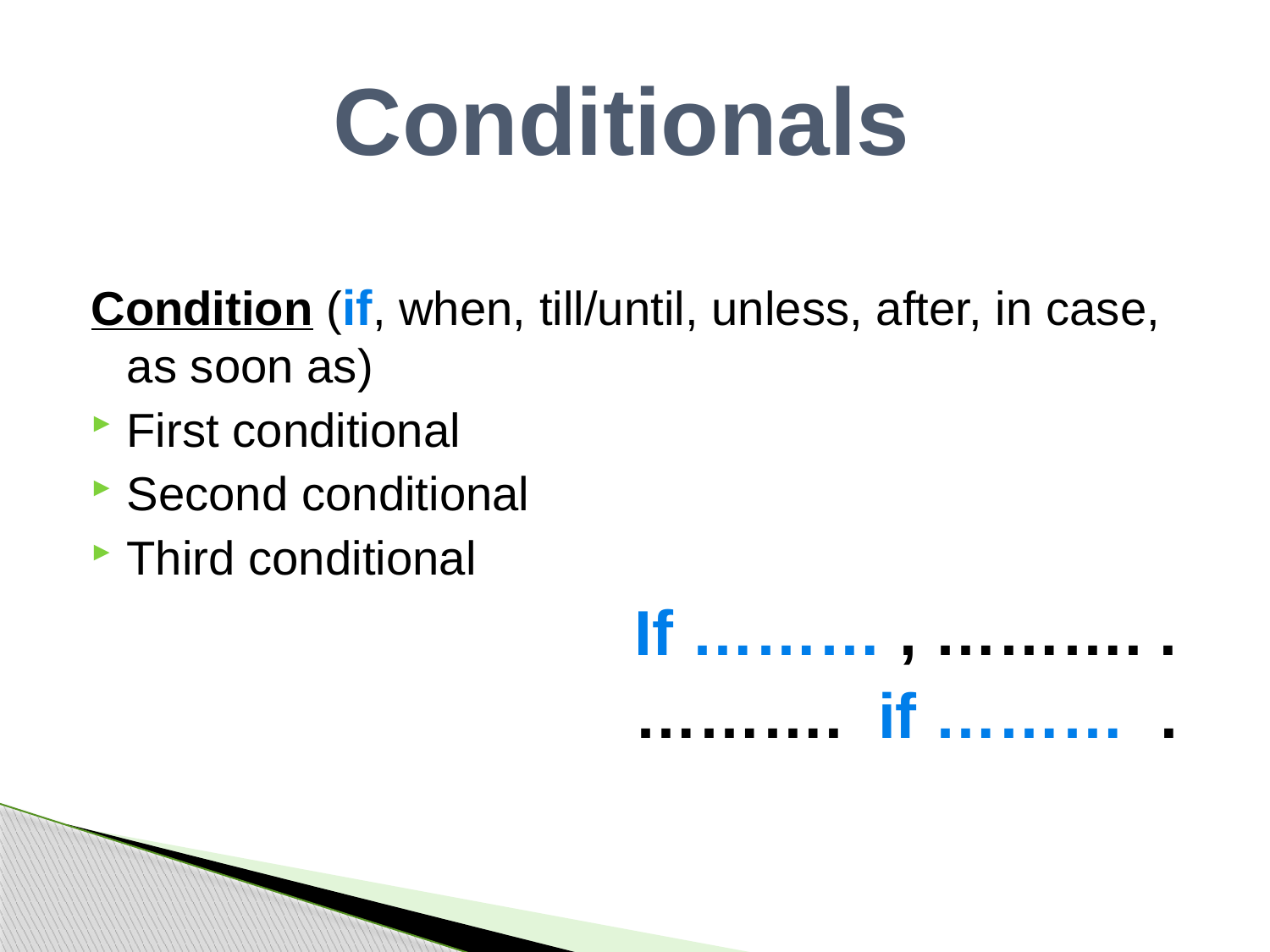

# Conditionals

Condition (if, when, till/until, unless, after, in case, as soon as)
First conditional
Second conditional
Third conditional
					If ……… , ………. .
					……….  if ………  .